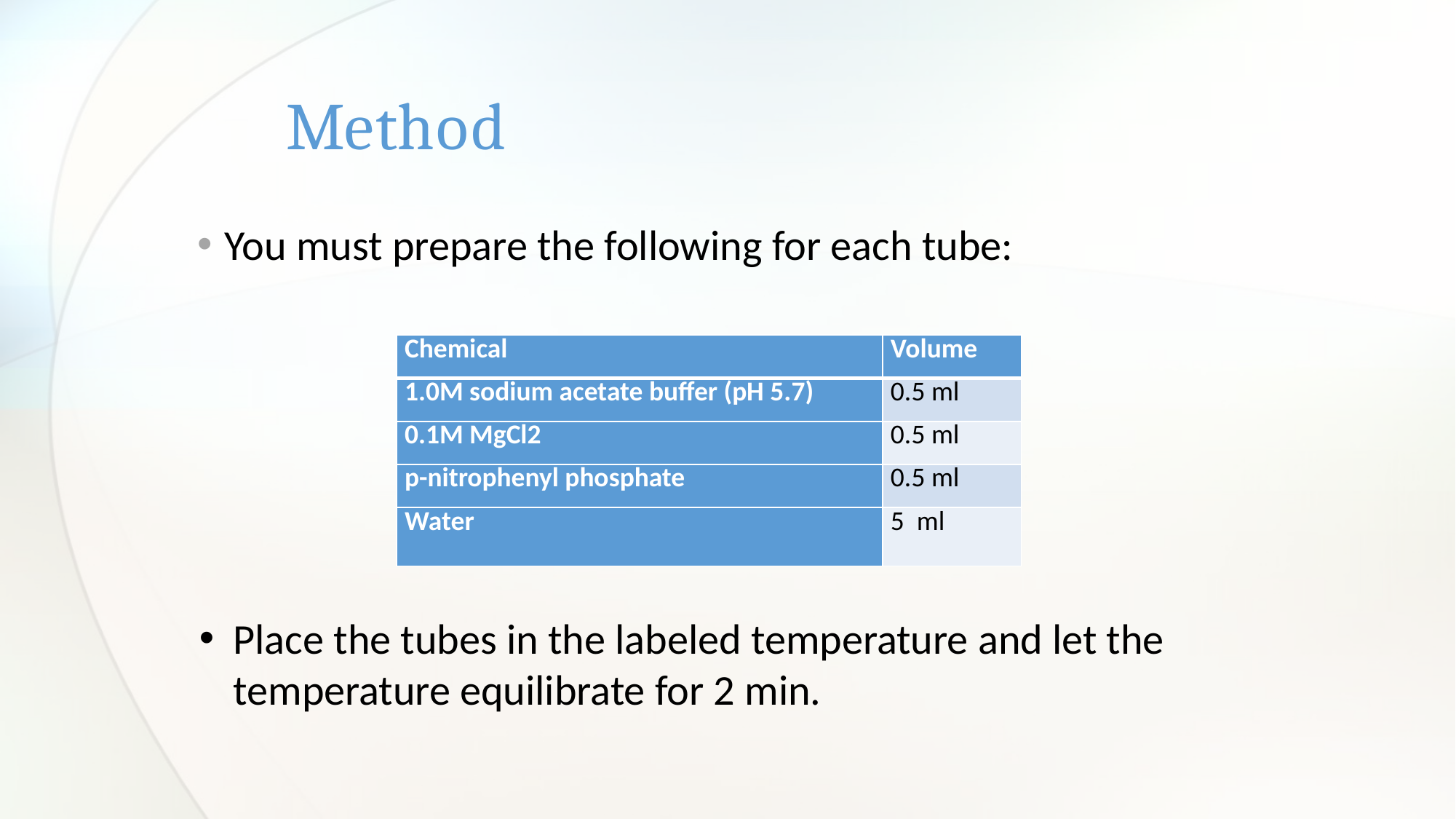

# Method
You must prepare the following for each tube:
| Chemical | Volume |
| --- | --- |
| 1.0M sodium acetate buffer (pH 5.7) | 0.5 ml |
| 0.1M MgCl2 | 0.5 ml |
| p-nitrophenyl phosphate | 0.5 ml |
| Water | 5 ml |
Place the tubes in the labeled temperature and let the temperature equilibrate for 2 min.